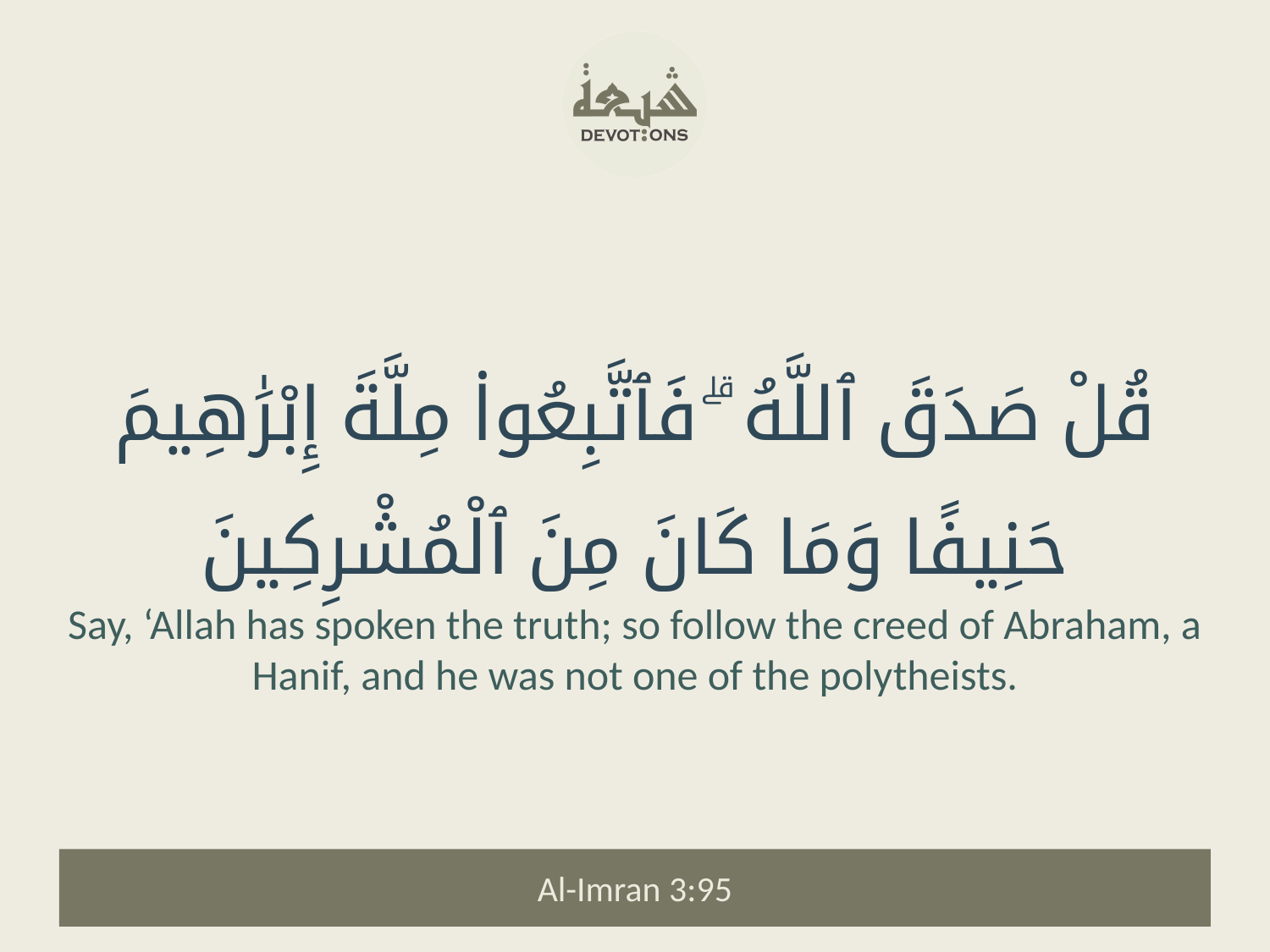

قُلْ صَدَقَ ٱللَّهُ ۗ فَٱتَّبِعُوا۟ مِلَّةَ إِبْرَٰهِيمَ حَنِيفًا وَمَا كَانَ مِنَ ٱلْمُشْرِكِينَ
Say, ‘Allah has spoken the truth; so follow the creed of Abraham, a Hanif, and he was not one of the polytheists.
Al-Imran 3:95